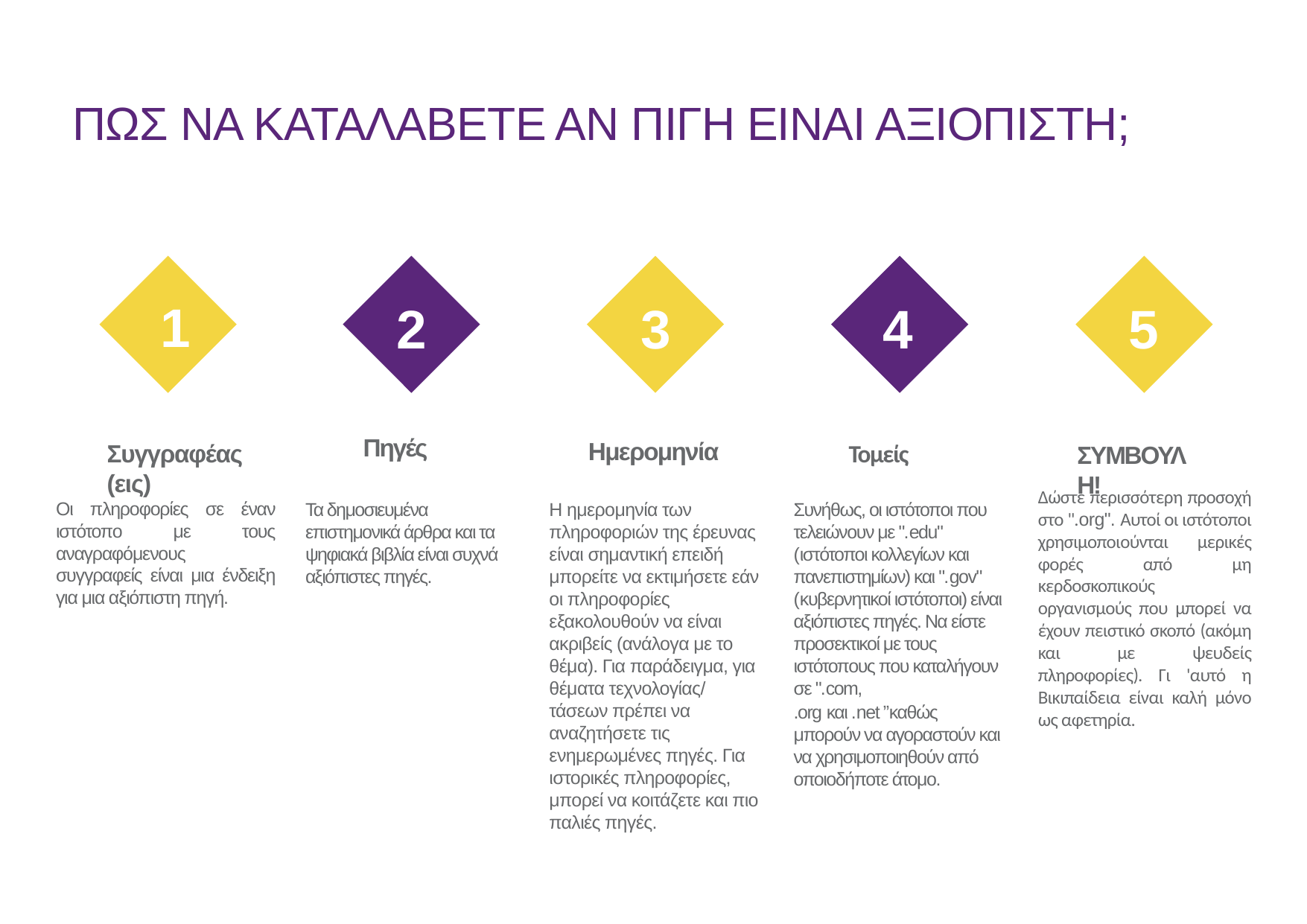

# ΠΩΣ ΝΑ ΚΑΤΑΛΑΒΕΤΕ ΑΝ ΠΙΓΗ ΕΙΝΑΙ ΑΞΙΟΠΙΣΤΗ;

1
2
3
4
5
Πηγές
Ημερομηνία
Συγγραφέας (εις)
Τομείς
ΣΥΜΒΟΥΛΗ!
Δώστε περισσότερη προσοχή στο ".org". Αυτοί οι ιστότοποι χρησιμοποιούνται μερικές φορές από μη κερδοσκοπικούς οργανισμούς που μπορεί να έχουν πειστικό σκοπό (ακόμη και με ψευδείς πληροφορίες). Γι 'αυτό η Βικιπαίδεια είναι καλή μόνο ως αφετηρία.
Οι πληροφορίες σε έναν ιστότοπο με τους αναγραφόμενους συγγραφείς είναι μια ένδειξη για μια αξιόπιστη πηγή.
Τα δημοσιευμένα επιστημονικά άρθρα και τα ψηφιακά βιβλία είναι συχνά αξιόπιστες πηγές.
Η ημερομηνία των πληροφοριών της έρευνας είναι σημαντική επειδή μπορείτε να εκτιμήσετε εάν οι πληροφορίες εξακολουθούν να είναι ακριβείς (ανάλογα με το θέμα). Για παράδειγμα, για θέματα τεχνολογίας/ τάσεων πρέπει να αναζητήσετε τις ενημερωμένες πηγές. Για ιστορικές πληροφορίες, μπορεί να κοιτάζετε και πιο παλιές πηγές.
Συνήθως, οι ιστότοποι που τελειώνουν με ".edu" (ιστότοποι κολλεγίων και πανεπιστημίων) και ".gov" (κυβερνητικοί ιστότοποι) είναι αξιόπιστες πηγές. Να είστε προσεκτικοί με τους ιστότοπους που καταλήγουν σε ".com,
.org και .net ”καθώς μπορούν να αγοραστούν και να χρησιμοποιηθούν από οποιοδήποτε άτομο.